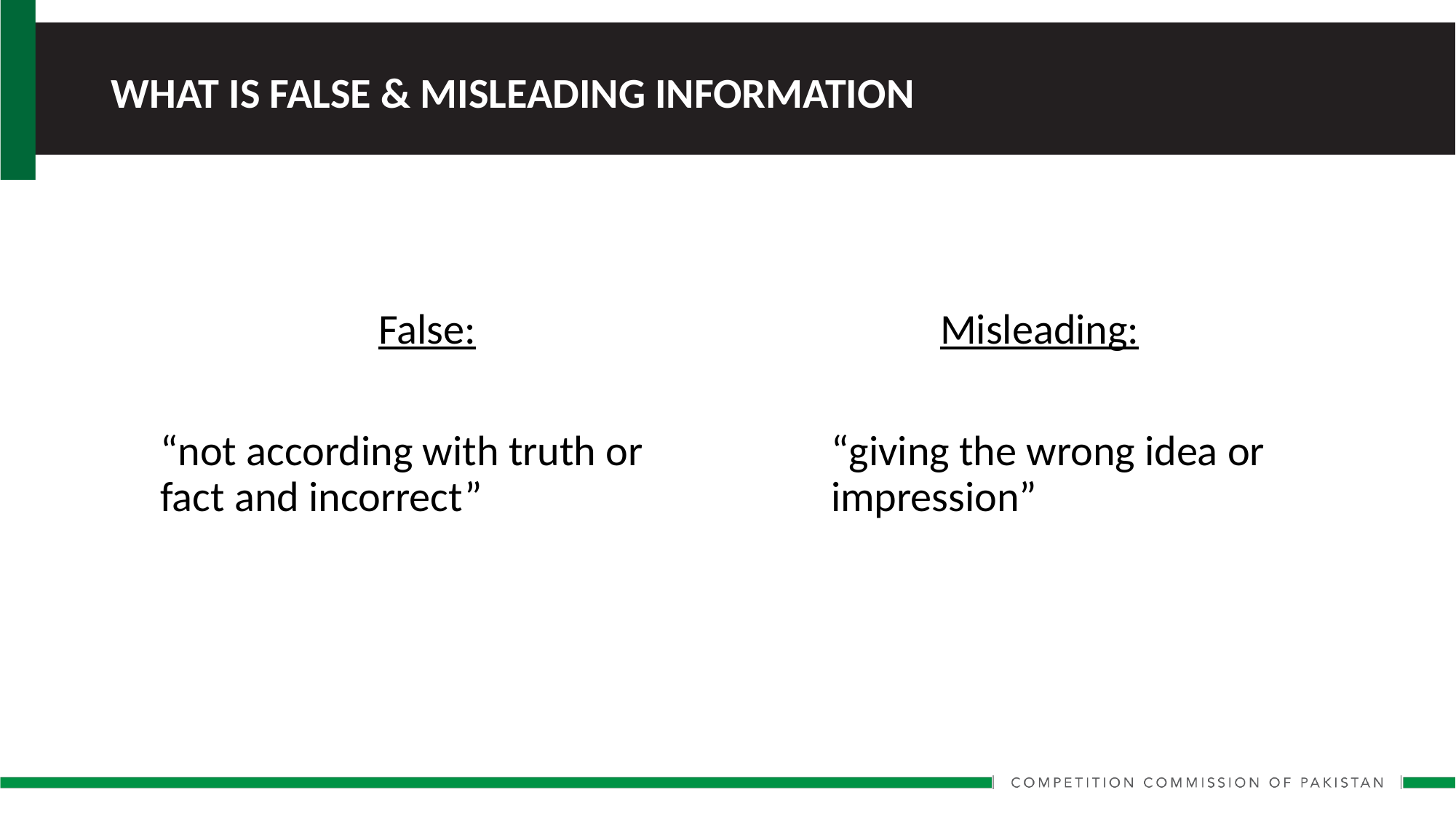

WHAT IS FALSE & MISLEADING INFORMATION
	Misleading:

“giving the wrong idea or impression”
		False:

“not according with truth or fact and incorrect”